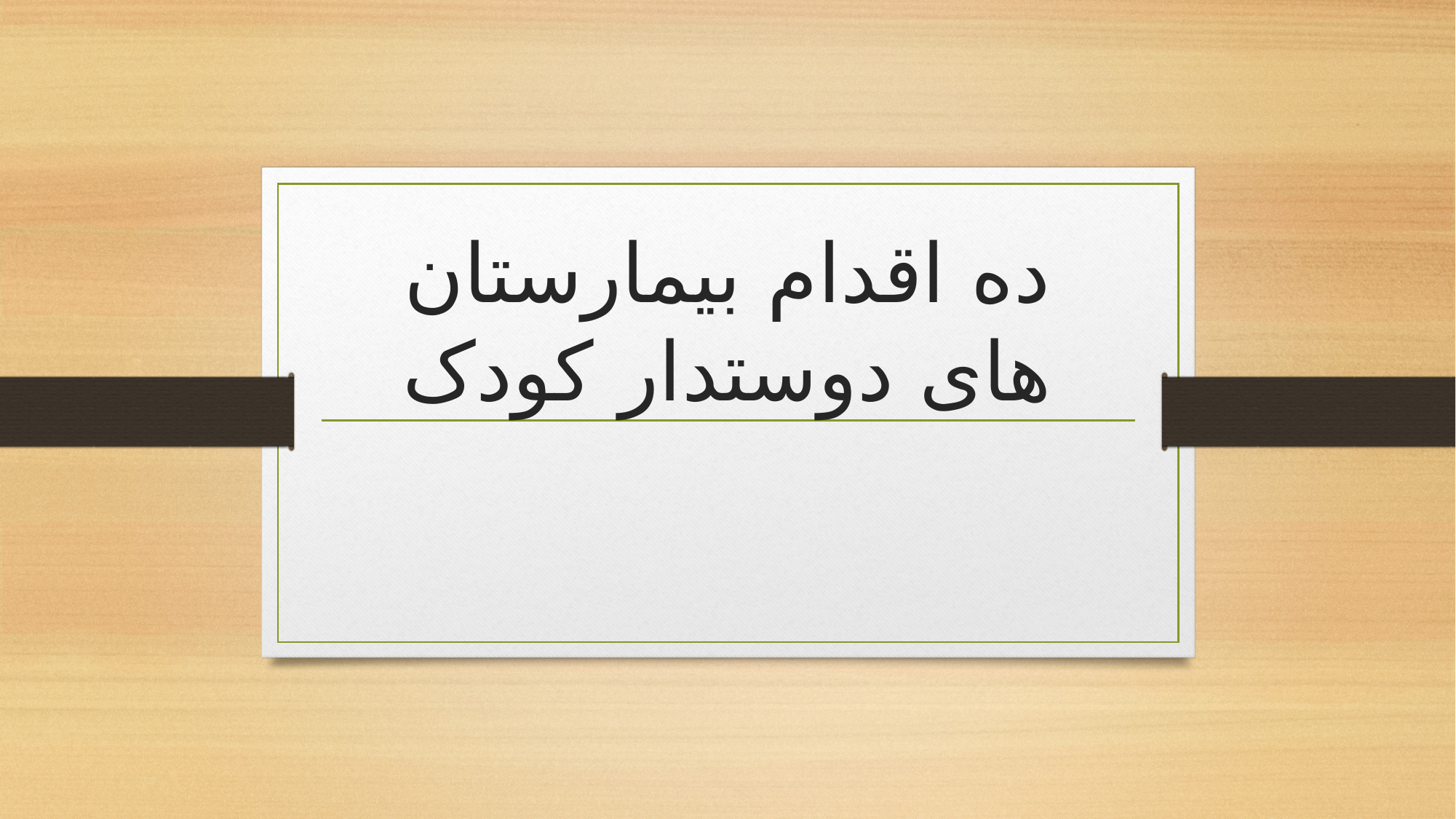

# ده اقدام بیمارستان های دوستدار کودک